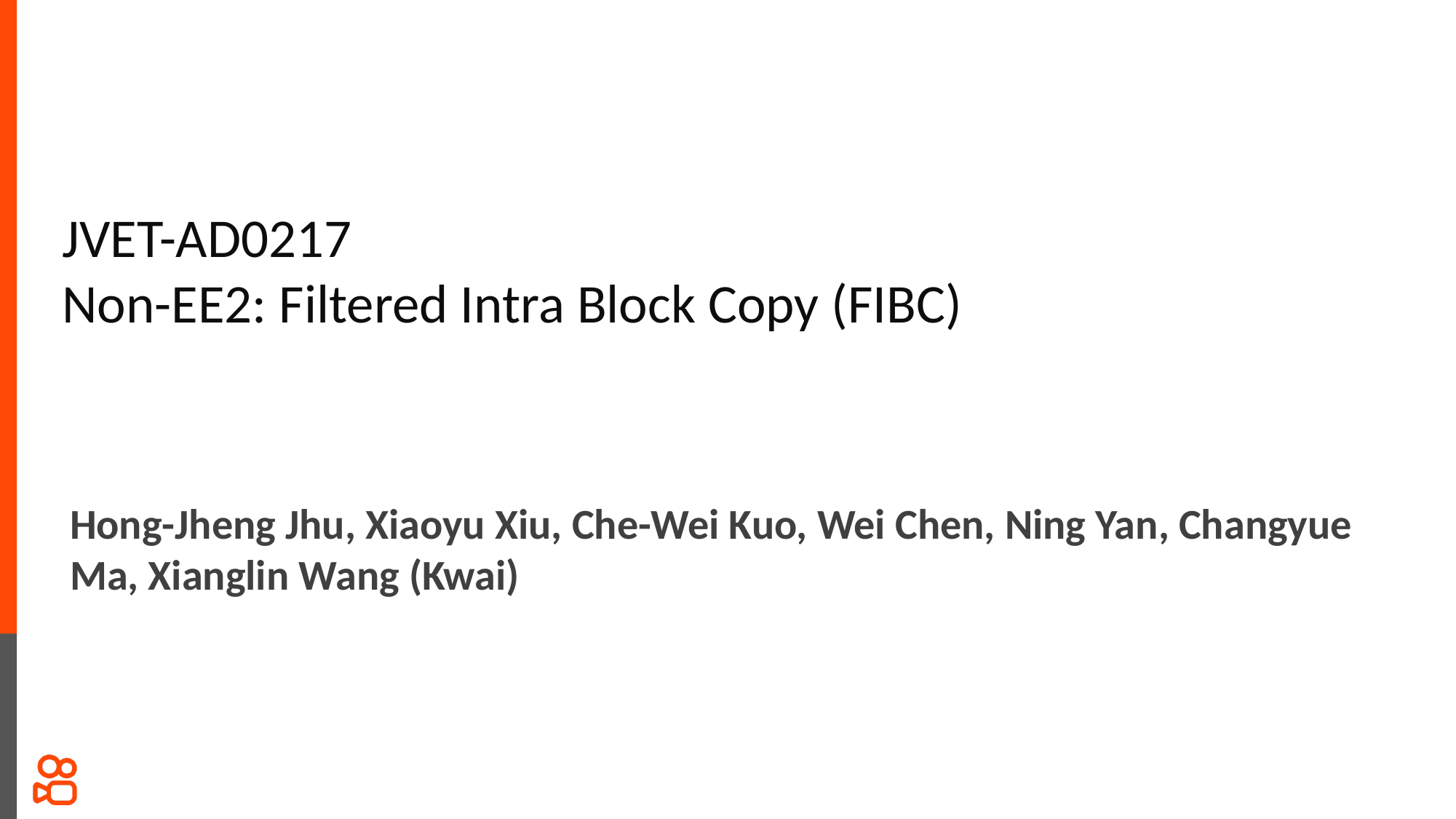

JVET-AD0217
Non-EE2: Filtered Intra Block Copy (FIBC)
Hong-Jheng Jhu, Xiaoyu Xiu, Che-Wei Kuo, Wei Chen, Ning Yan, Changyue Ma, Xianglin Wang (Kwai)